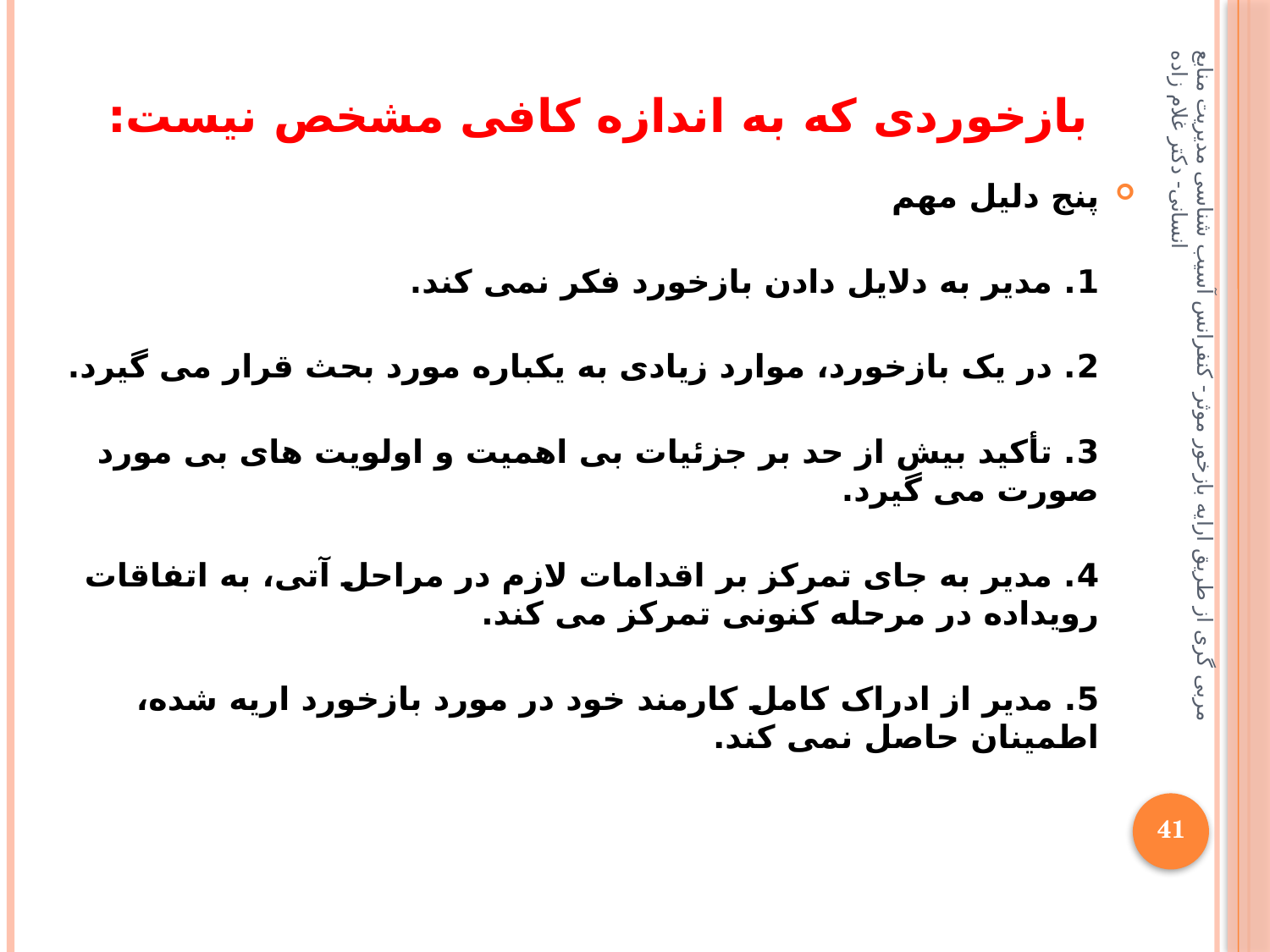

# بازخوردی که به اندازه کافی مشخص نیست:
پنج دلیل مهم
1. مدیر به دلایل دادن بازخورد فکر نمی کند.
2. در یک بازخورد، موارد زیادی به یکباره مورد بحث قرار می گیرد.
3. تأکید بیش از حد بر جزئیات بی اهمیت و اولویت های بی مورد صورت می گیرد.
4. مدیر به جای تمرکز بر اقدامات لازم در مراحل آتی، به اتفاقات رویداده در مرحله کنونی تمرکز می کند.
5. مدیر از ادراک کامل کارمند خود در مورد بازخورد اریه شده، اطمینان حاصل نمی کند.
مربی گری از طریق ارایه بازخور موثر- کنفرانس آسیب شناسی مدیریت منابع انسانی- دکتر غلام زاده
41